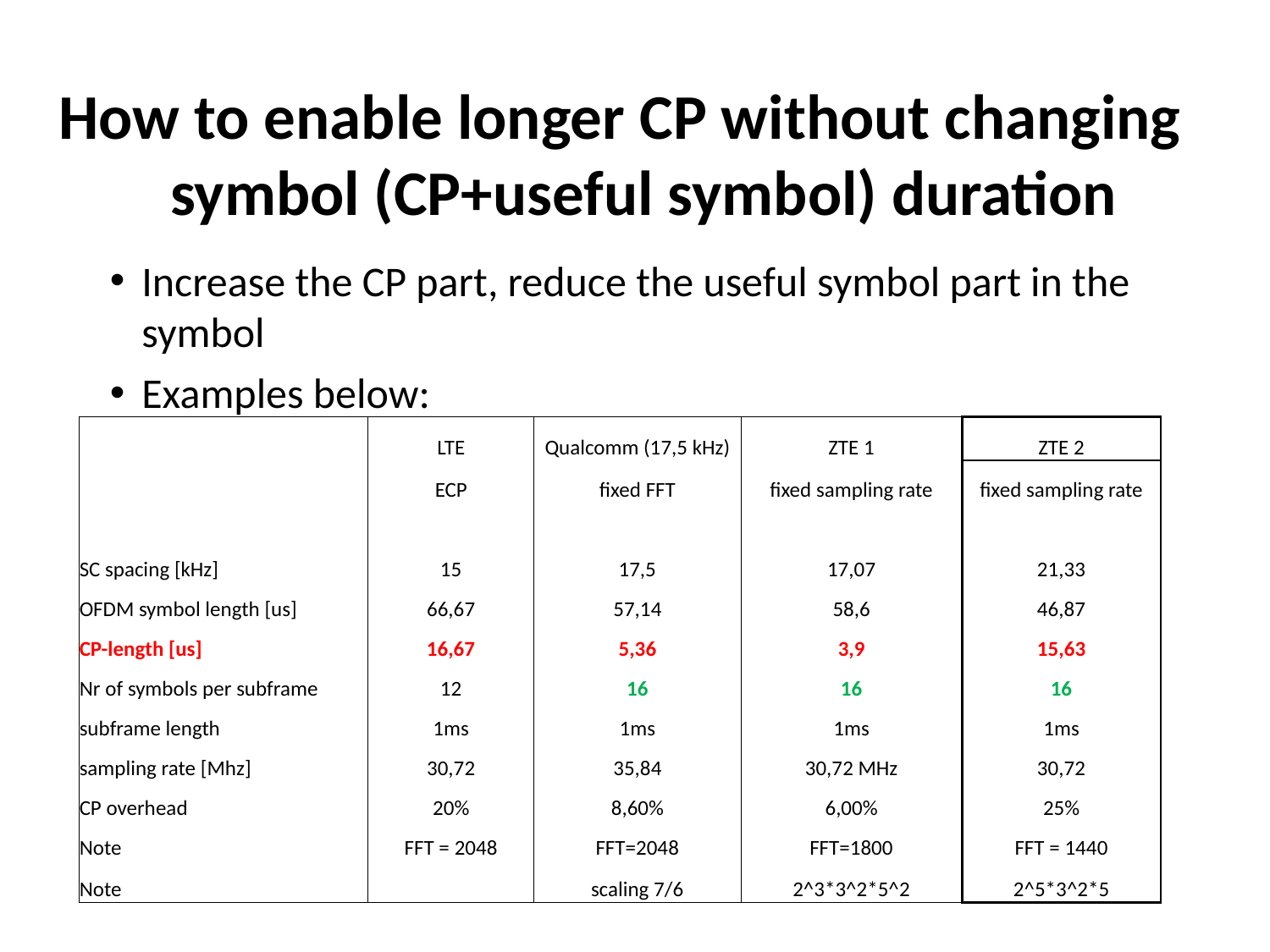

How to enable longer CP without changing symbol (CP+useful symbol) duration
Increase the CP part, reduce the useful symbol part in the symbol
Examples below:

|  | LTE | Qualcomm (17,5 kHz) | ZTE 1 | ZTE 2 |
| --- | --- | --- | --- | --- |
|  | ECP | fixed FFT | fixed sampling rate | fixed sampling rate |
|  |  |  |  |  |
| SC spacing [kHz] | 15 | 17,5 | 17,07 | 21,33 |
| OFDM symbol length [us] | 66,67 | 57,14 | 58,6 | 46,87 |
| CP-length [us] | 16,67 | 5,36 | 3,9 | 15,63 |
| Nr of symbols per subframe | 12 | 16 | 16 | 16 |
| subframe length | 1ms | 1ms | 1ms | 1ms |
| sampling rate [Mhz] | 30,72 | 35,84 | 30,72 MHz | 30,72 |
| CP overhead | 20% | 8,60% | 6,00% | 25% |
| Note | FFT = 2048 | FFT=2048 | FFT=1800 | FFT = 1440 |
| Note |  | scaling 7/6 | 2^3\*3^2\*5^2 | 2^5\*3^2\*5 |